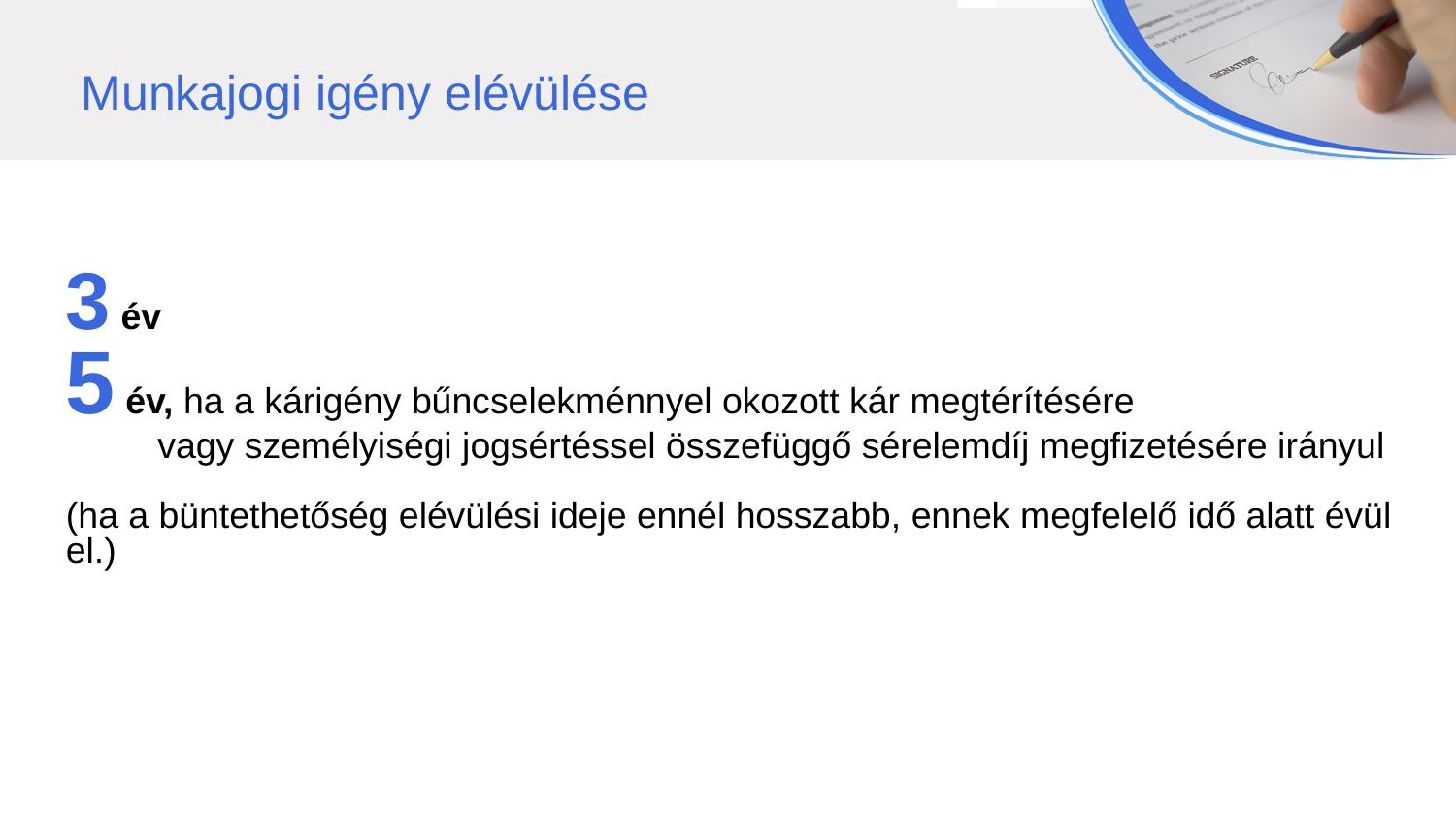

Munkajogi igény elévülése
3 év
5 év, ha a kárigény bűncselekménnyel okozott kár megtérítésére
         vagy személyiségi jogsértéssel összefüggő sérelemdíj megfizetésére irányul

(ha a büntethetőség elévülési ideje ennél hosszabb, ennek megfelelő idő alatt évül el.)